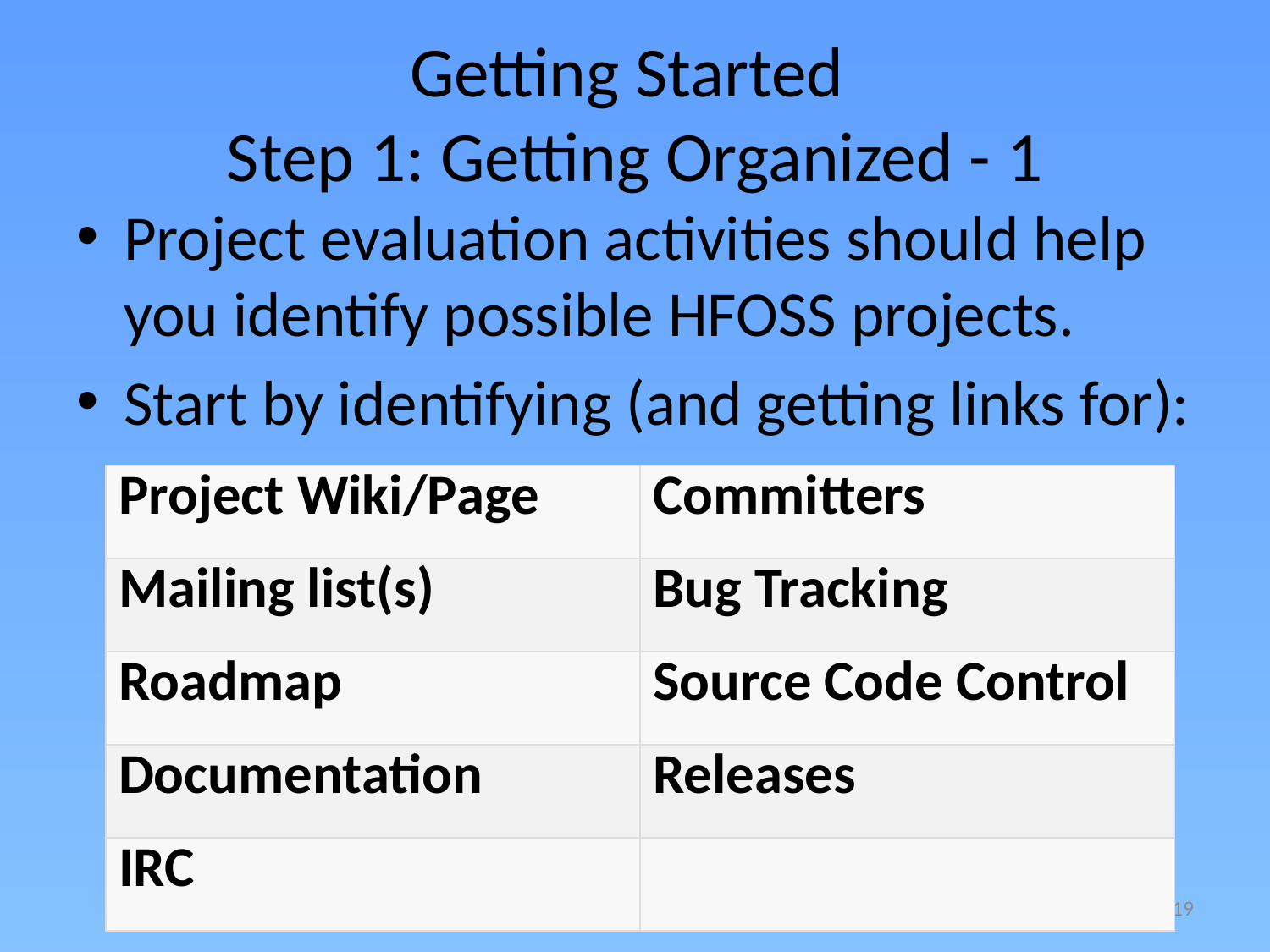

# Getting Started Step 1: Getting Organized - 1
Project evaluation activities should help you identify possible HFOSS projects.
Start by identifying (and getting links for):

| Project Wiki/Page | Committers |
| --- | --- |
| Mailing list(s) | Bug Tracking |
| Roadmap | Source Code Control |
| Documentation | Releases |
| IRC |  |
19